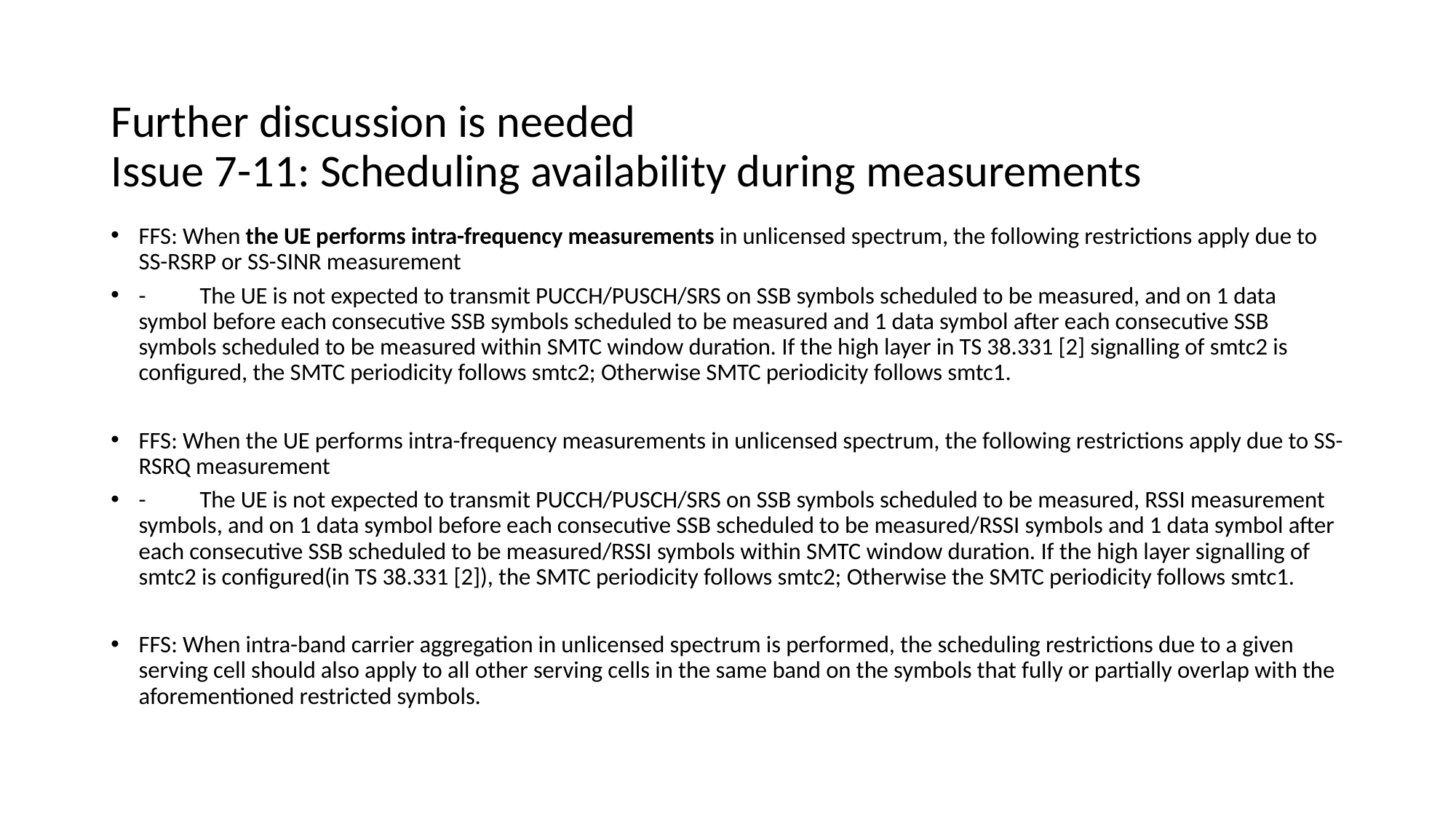

# Further discussion is needed Issue 7-11: Scheduling availability during measurements
FFS: When the UE performs intra-frequency measurements in unlicensed spectrum, the following restrictions apply due to SS-RSRP or SS-SINR measurement
-	The UE is not expected to transmit PUCCH/PUSCH/SRS on SSB symbols scheduled to be measured, and on 1 data symbol before each consecutive SSB symbols scheduled to be measured and 1 data symbol after each consecutive SSB symbols scheduled to be measured within SMTC window duration. If the high layer in TS 38.331 [2] signalling of smtc2 is configured, the SMTC periodicity follows smtc2; Otherwise SMTC periodicity follows smtc1.

FFS: When the UE performs intra-frequency measurements in unlicensed spectrum, the following restrictions apply due to SS-RSRQ measurement
-	The UE is not expected to transmit PUCCH/PUSCH/SRS on SSB symbols scheduled to be measured, RSSI measurement symbols, and on 1 data symbol before each consecutive SSB scheduled to be measured/RSSI symbols and 1 data symbol after each consecutive SSB scheduled to be measured/RSSI symbols within SMTC window duration. If the high layer signalling of smtc2 is configured(in TS 38.331 [2]), the SMTC periodicity follows smtc2; Otherwise the SMTC periodicity follows smtc1.

FFS: When intra-band carrier aggregation in unlicensed spectrum is performed, the scheduling restrictions due to a given serving cell should also apply to all other serving cells in the same band on the symbols that fully or partially overlap with the aforementioned restricted symbols.